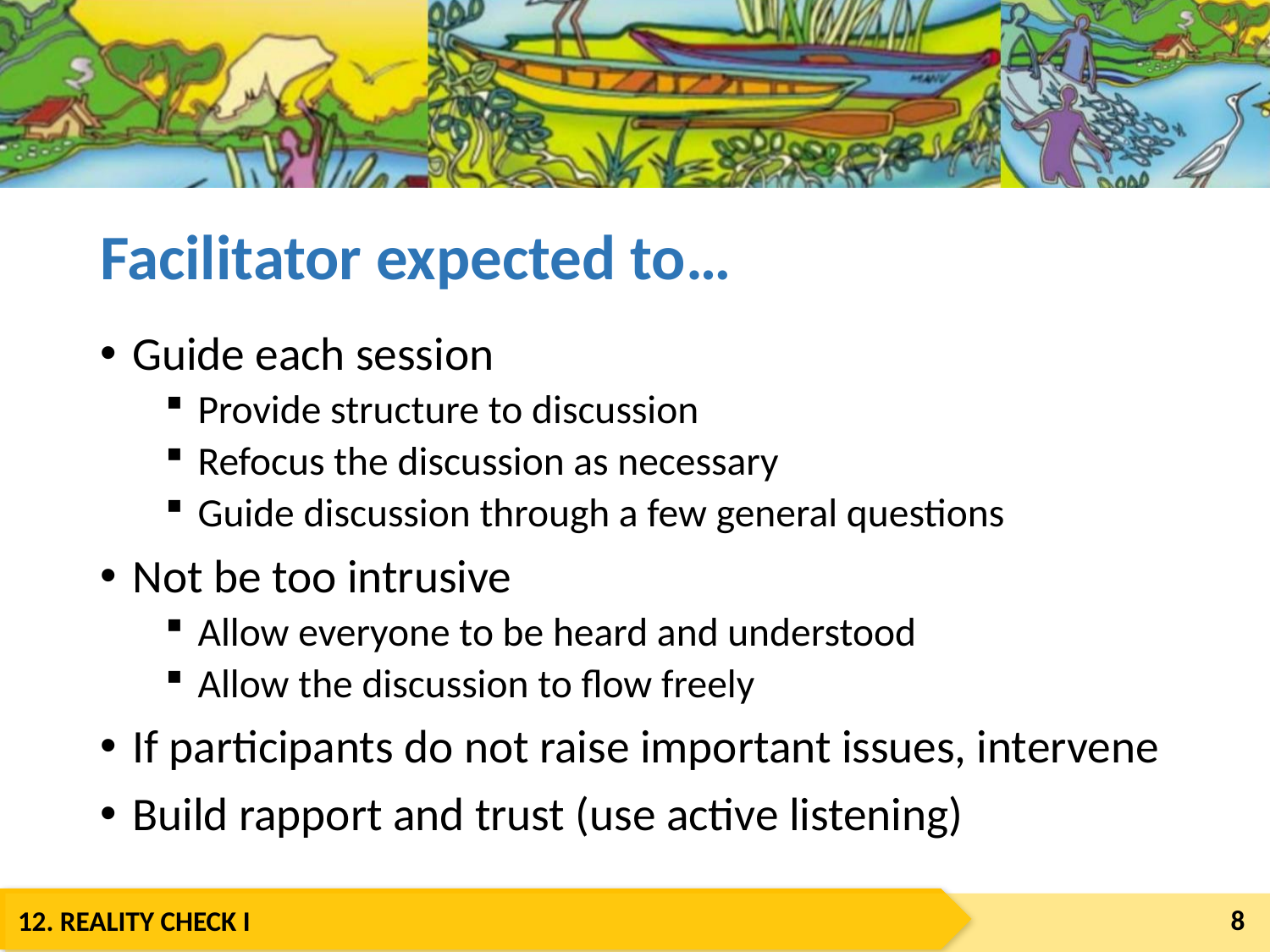

# Facilitator expected to…
Guide each session
Provide structure to discussion
Refocus the discussion as necessary
Guide discussion through a few general questions
Not be too intrusive
Allow everyone to be heard and understood
Allow the discussion to flow freely
If participants do not raise important issues, intervene
Build rapport and trust (use active listening)
8